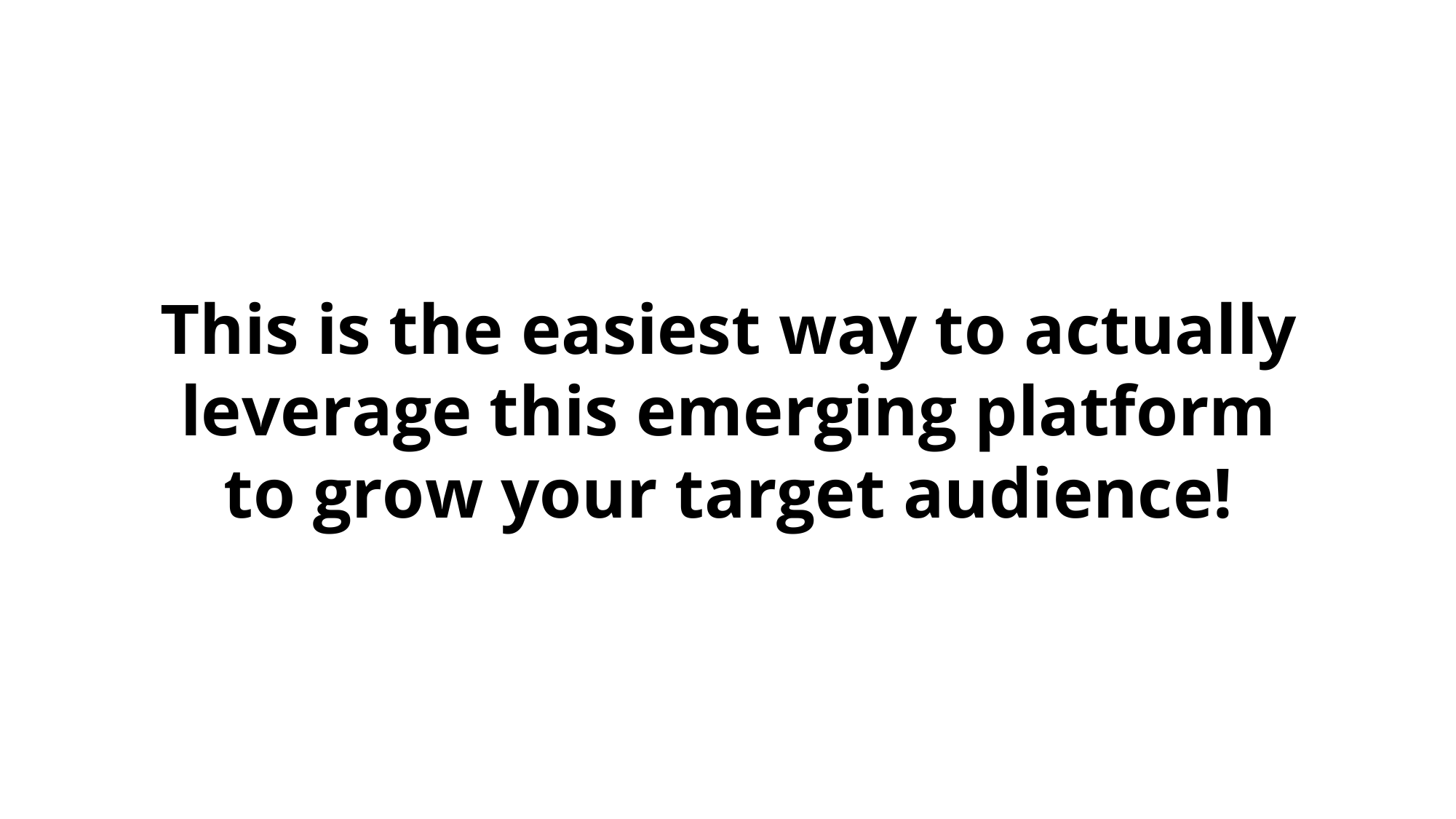

This is the easiest way to actually leverage this emerging platform to grow your target audience!